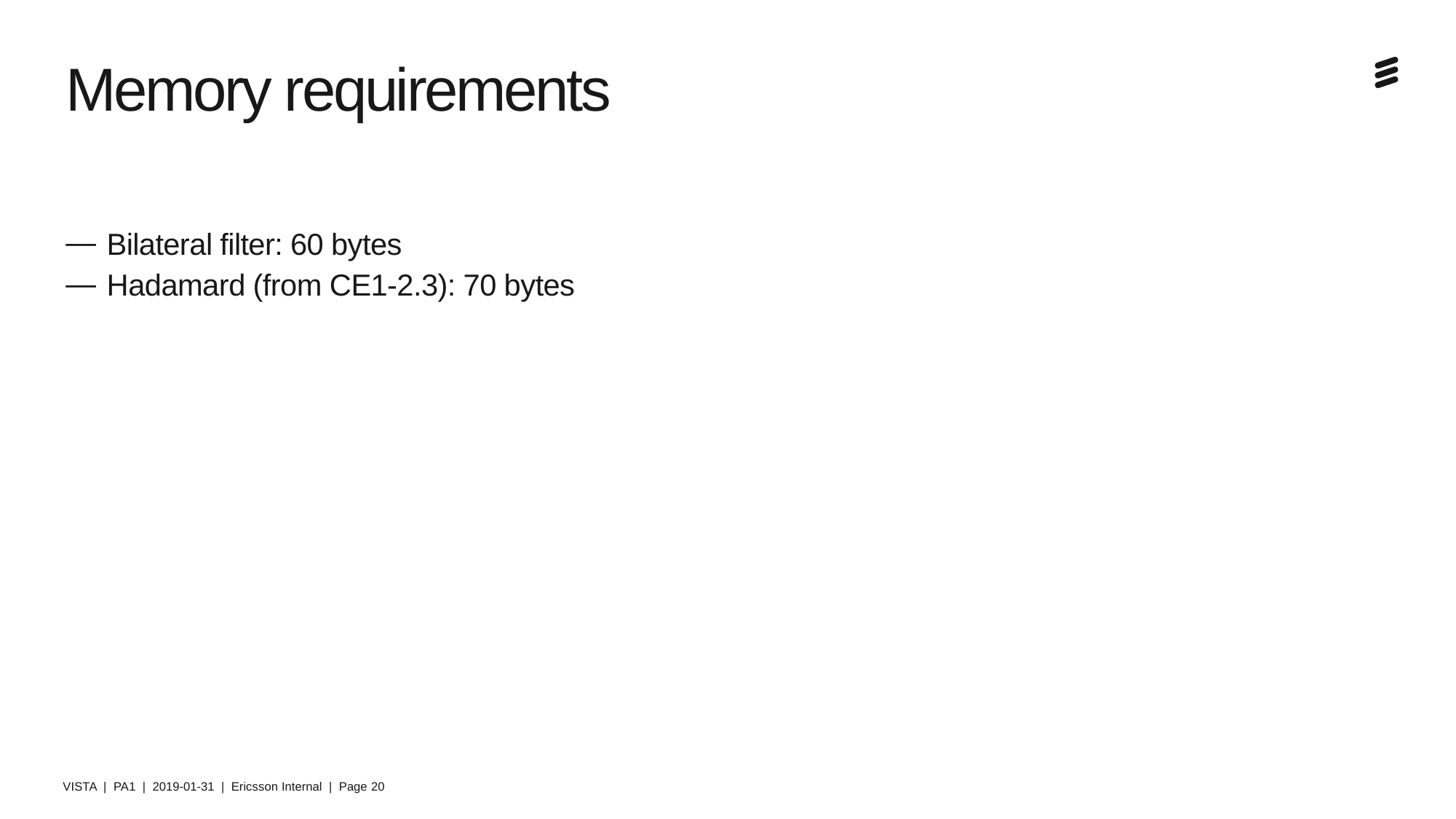

# Memory requirements
Bilateral filter: 60 bytes
Hadamard (from CE1-2.3): 70 bytes